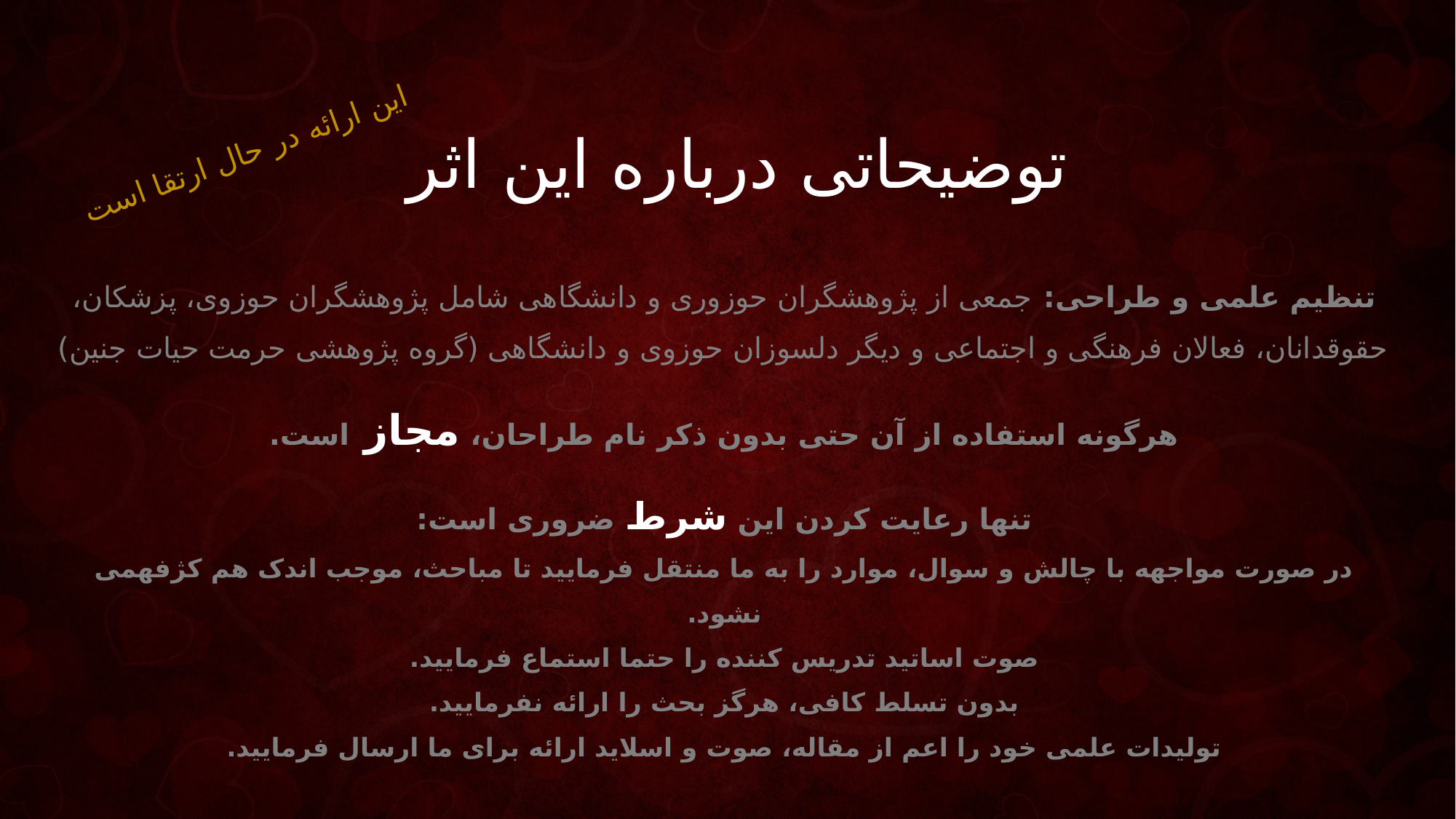

توضیحاتی درباره این اثر
این ارائه در حال ارتقا است
تنظیم علمی و طراحی: جمعی از پژوهشگران حوزوری و دانشگاهی شامل پژوهشگران حوزوی، پزشکان، حقوقدانان، فعالان فرهنگی و اجتماعی و دیگر دلسوزان حوزوی و دانشگاهی (گروه پژوهشی حرمت حیات جنین)
هرگونه استفاده از آن حتی بدون ذکر نام طراحان، مجاز است.
تنها رعایت کردن این شرط ضروری است:
در صورت مواجهه با چالش و سوال، موارد را به ما منتقل فرمایید تا مباحث، موجب اندک هم کژفهمی نشود.
صوت اساتید تدریس کننده را حتما استماع فرمایید.
بدون تسلط کافی، هرگز بحث را ارائه نفرمایید.
تولیدات علمی خود را اعم از مقاله، صوت و اسلاید ارائه برای ما ارسال فرمایید.